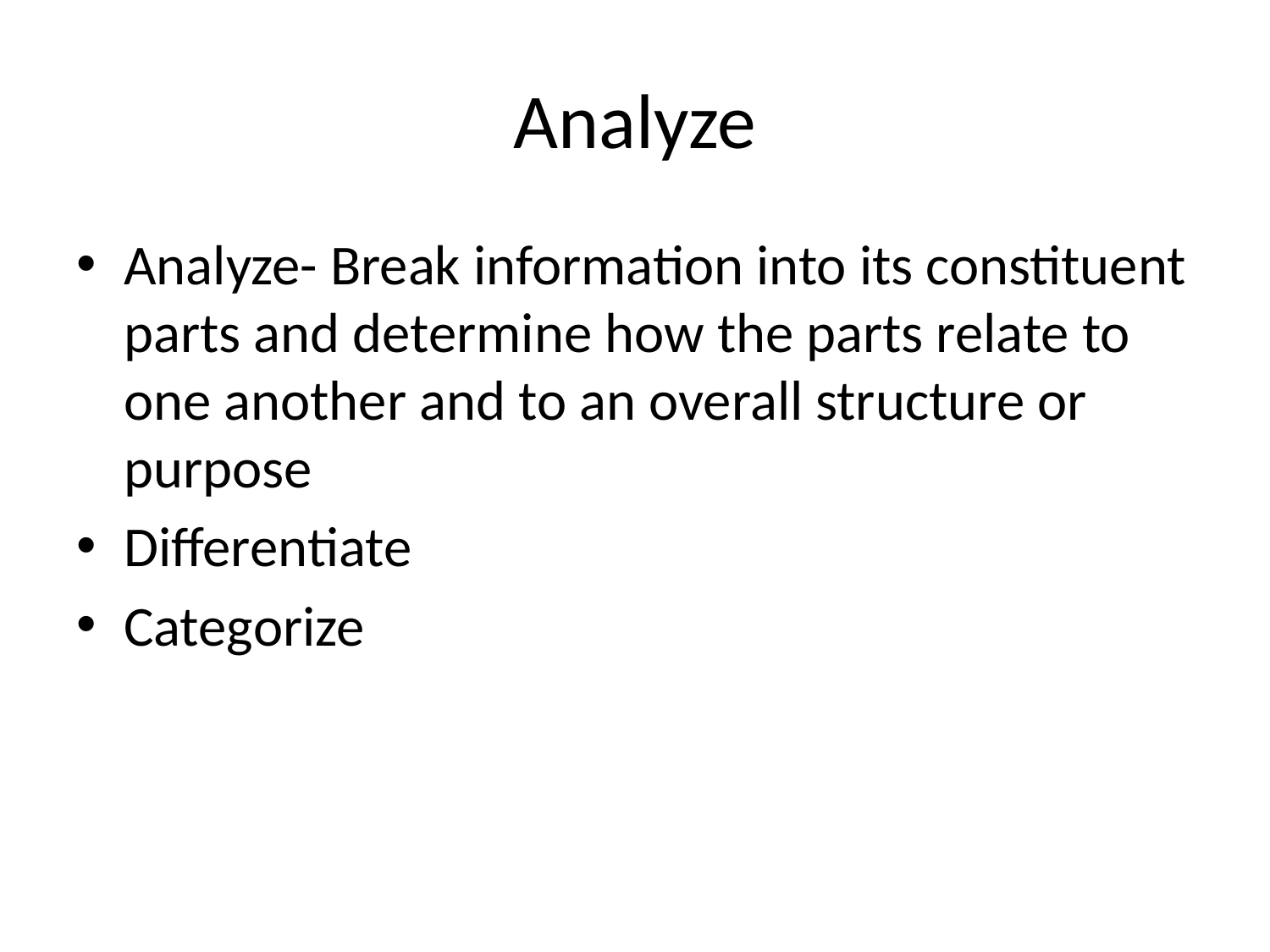

# Analyze
Analyze- Break information into its constituent parts and determine how the parts relate to one another and to an overall structure or purpose
Differentiate
Categorize